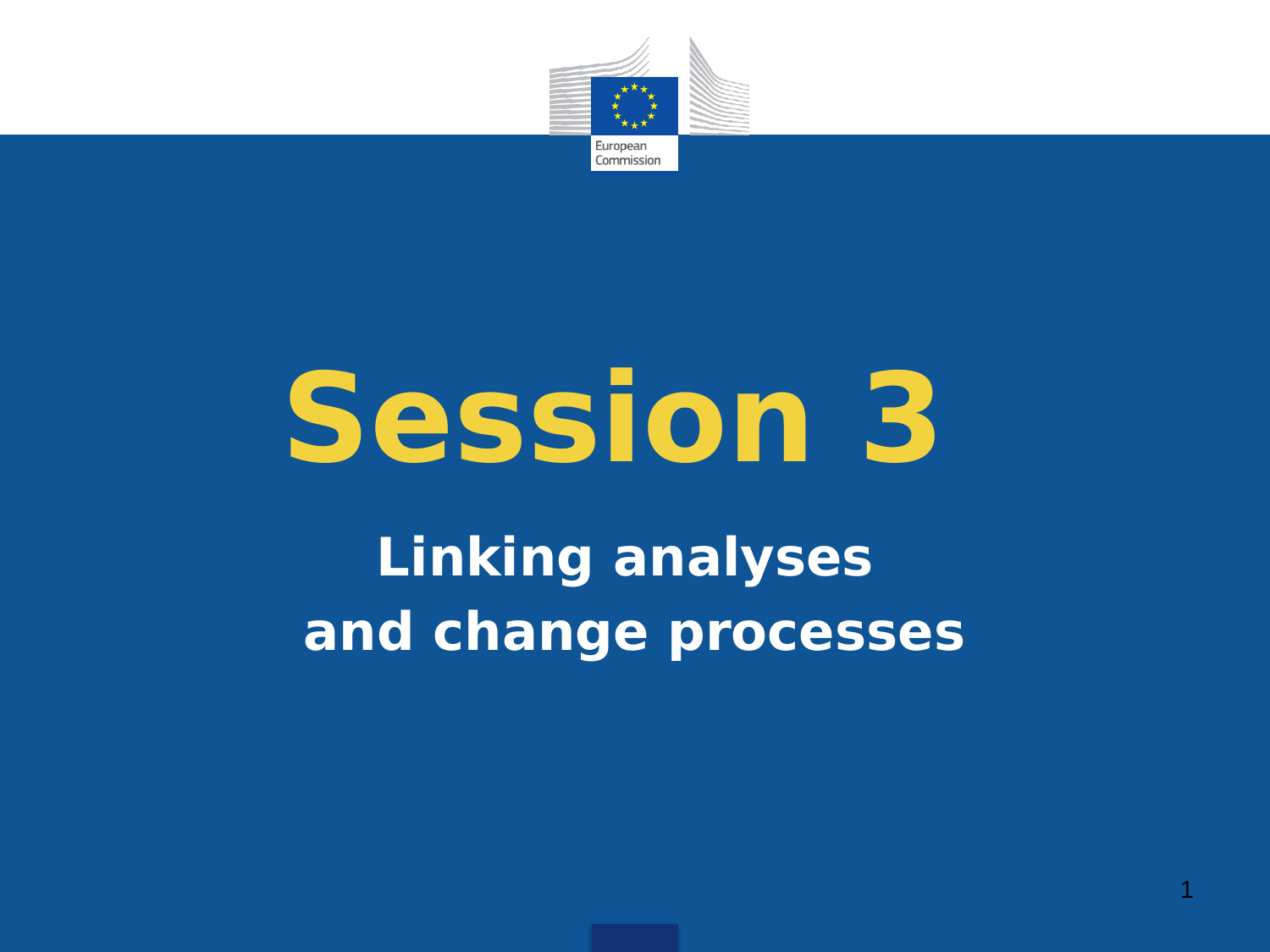

# Session 3
Linking analyses
and change processes
1